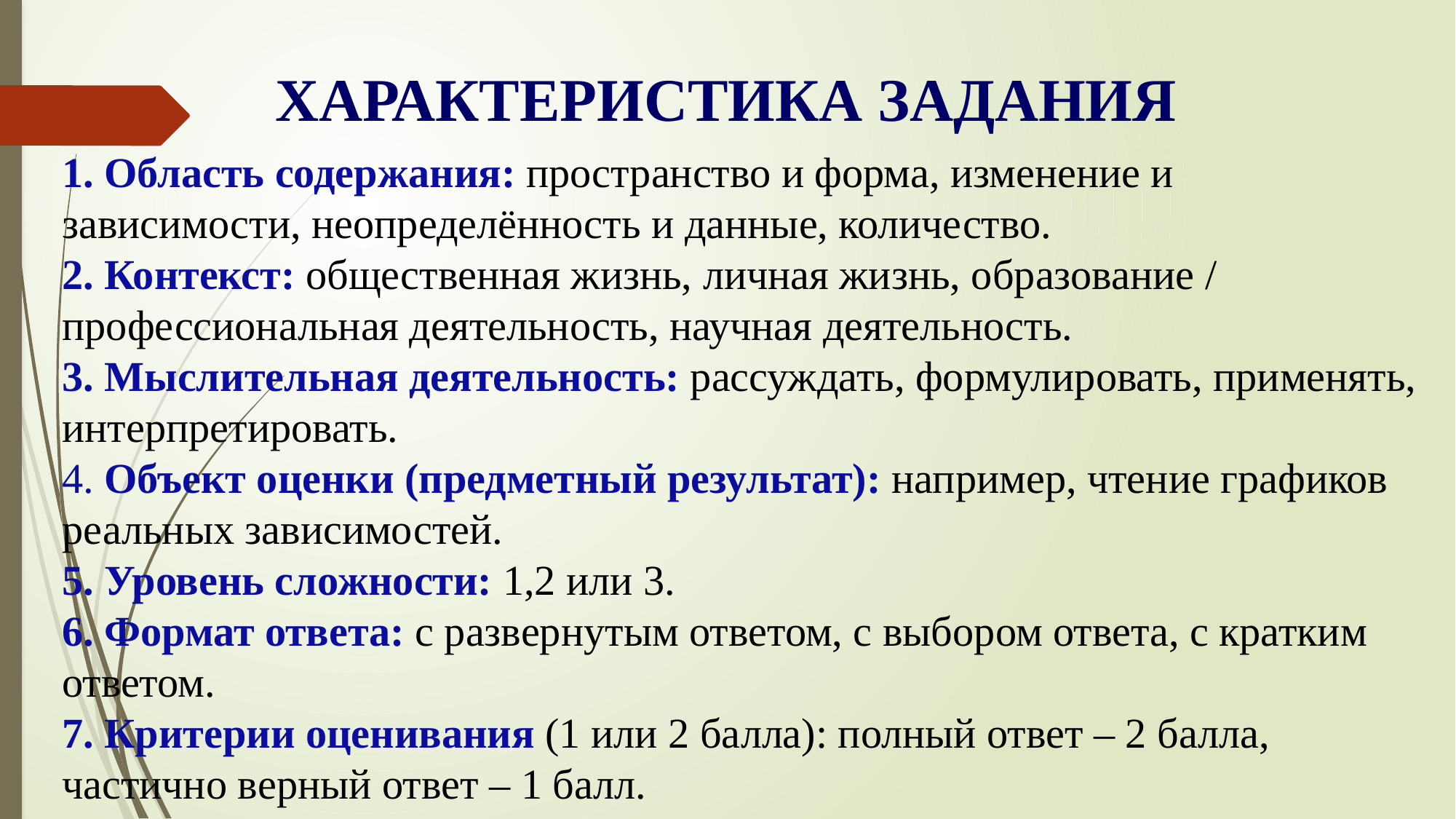

ХАРАКТЕРИСТИКА ЗАДАНИЯ
1. Область содержания: пространство и форма, изменение и зависимости, неопределённость и данные, количество.
2. Контекст: общественная жизнь, личная жизнь, образование / профессиональная деятельность, научная деятельность.
3. Мыслительная деятельность: рассуждать, формулировать, применять, интерпретировать.
4. Объект оценки (предметный результат): например, чтение графиков реальных зависимостей.
5. Уровень сложности: 1,2 или 3.
6. Формат ответа: с развернутым ответом, с выбором ответа, с кратким ответом.
7. Критерии оценивания (1 или 2 балла): полный ответ – 2 балла, частично верный ответ – 1 балл.